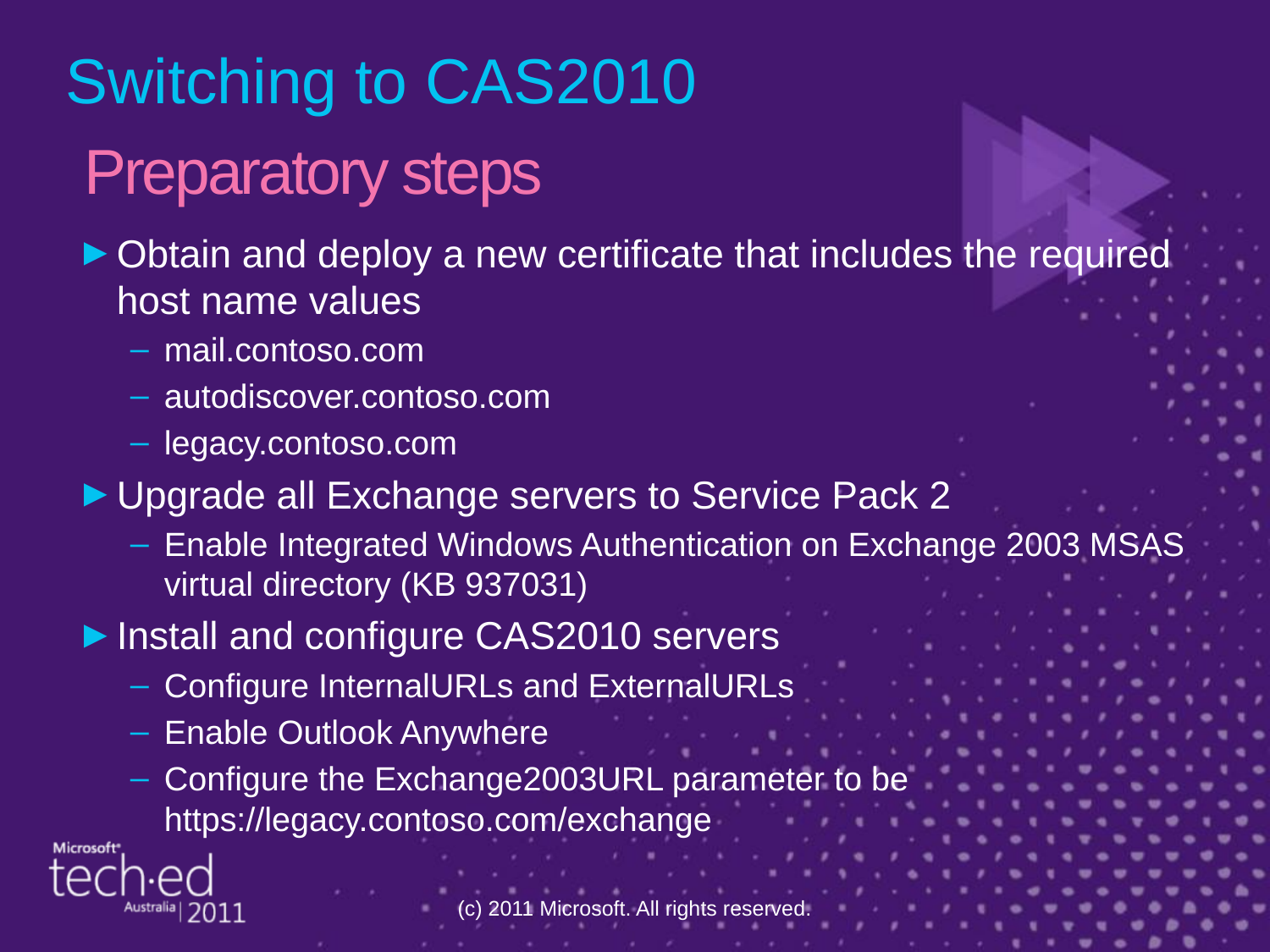

# Switching to CAS2010
Preparatory steps
Obtain and deploy a new certificate that includes the required host name values
mail.contoso.com
autodiscover.contoso.com
legacy.contoso.com
Upgrade all Exchange servers to Service Pack 2
Enable Integrated Windows Authentication on Exchange 2003 MSAS virtual directory (KB 937031)
Install and configure CAS2010 servers
Configure InternalURLs and ExternalURLs
Enable Outlook Anywhere
Configure the Exchange2003URL parameter to be https://legacy.contoso.com/exchange

(c) 2011 Microsoft. All rights reserved.